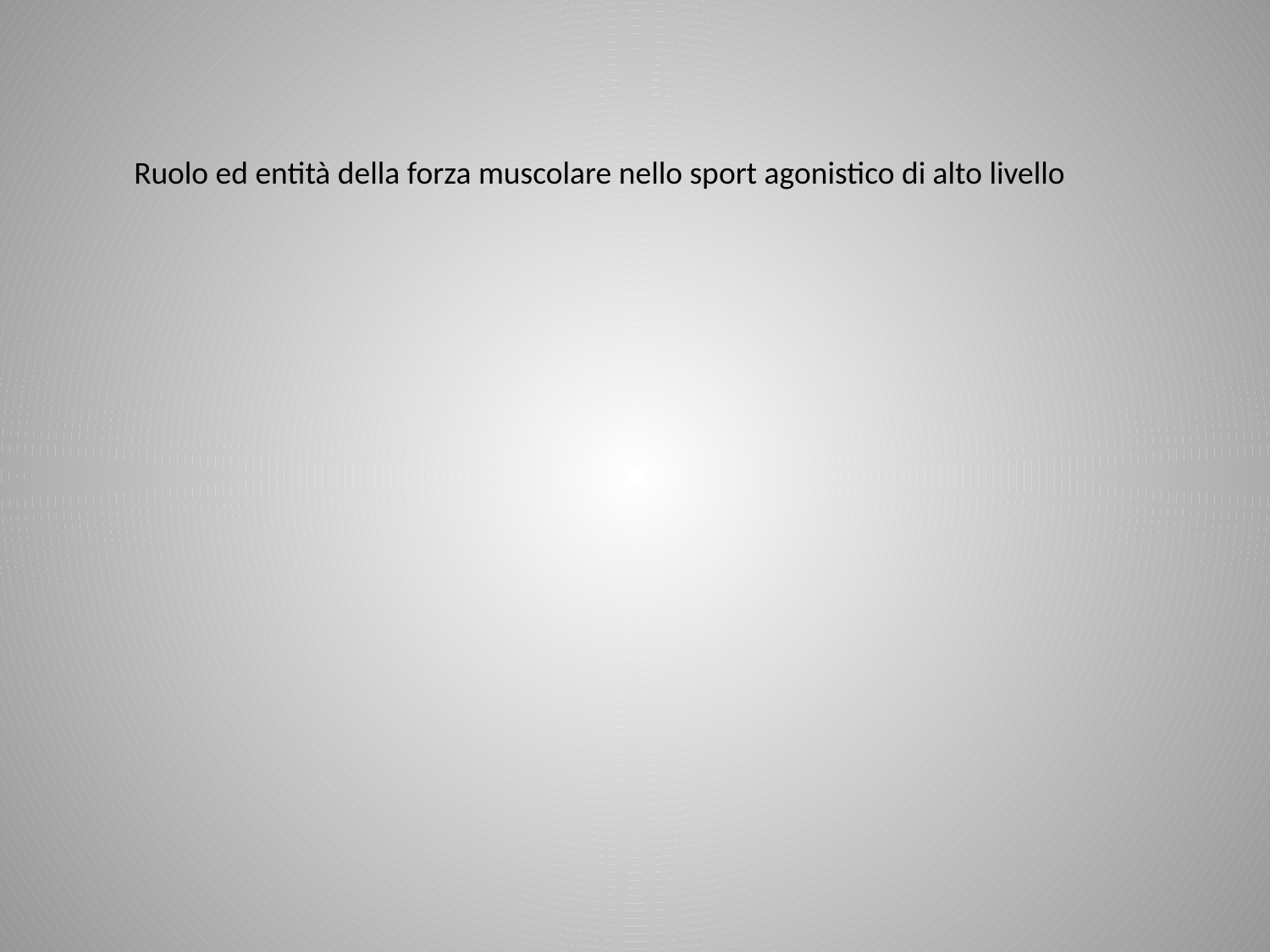

Ruolo ed entità della forza muscolare nello sport agonistico di alto livello